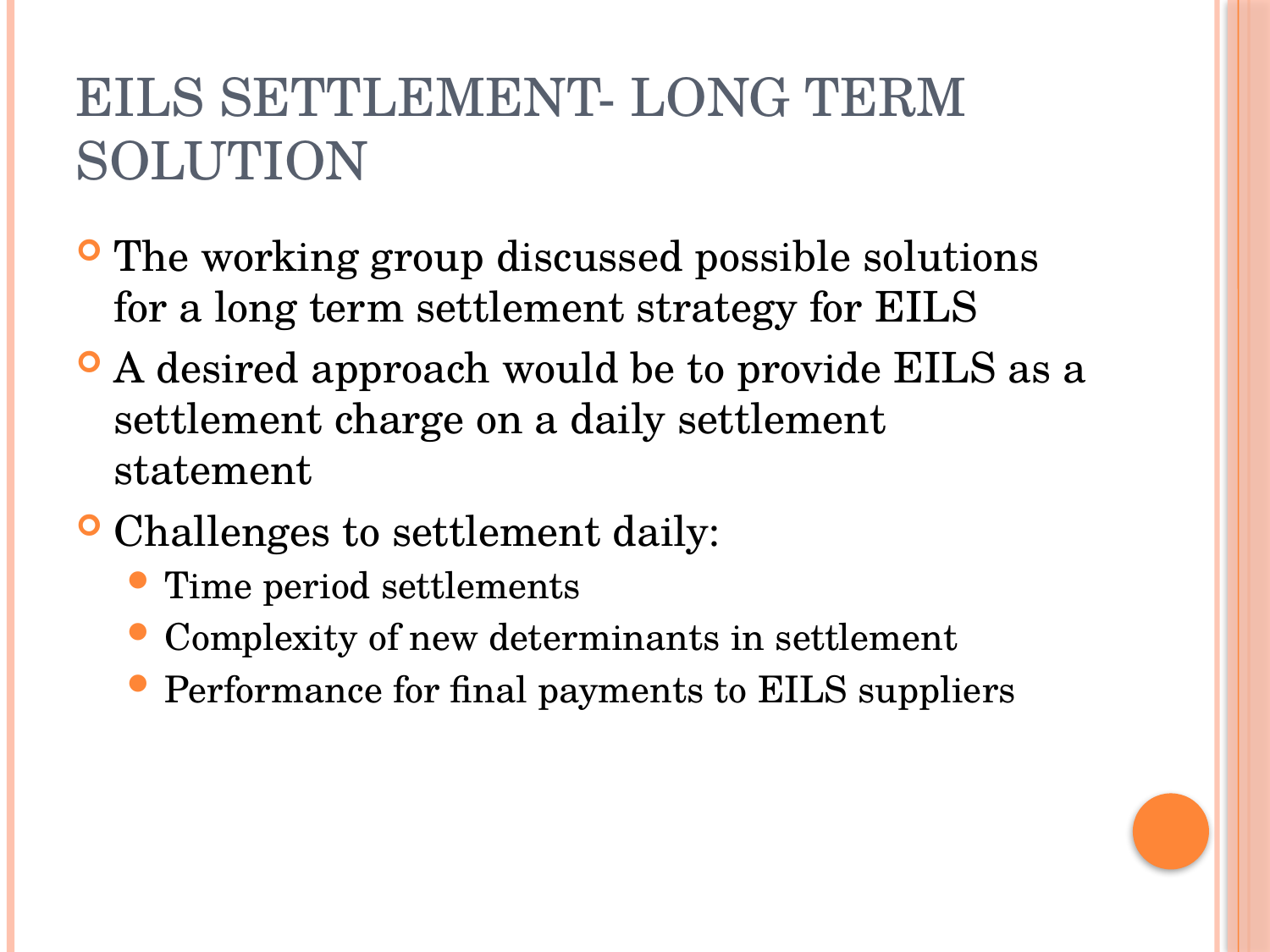

# EILS Settlement- Long Term Solution
The working group discussed possible solutions for a long term settlement strategy for EILS
A desired approach would be to provide EILS as a settlement charge on a daily settlement statement
Challenges to settlement daily:
Time period settlements
Complexity of new determinants in settlement
Performance for final payments to EILS suppliers